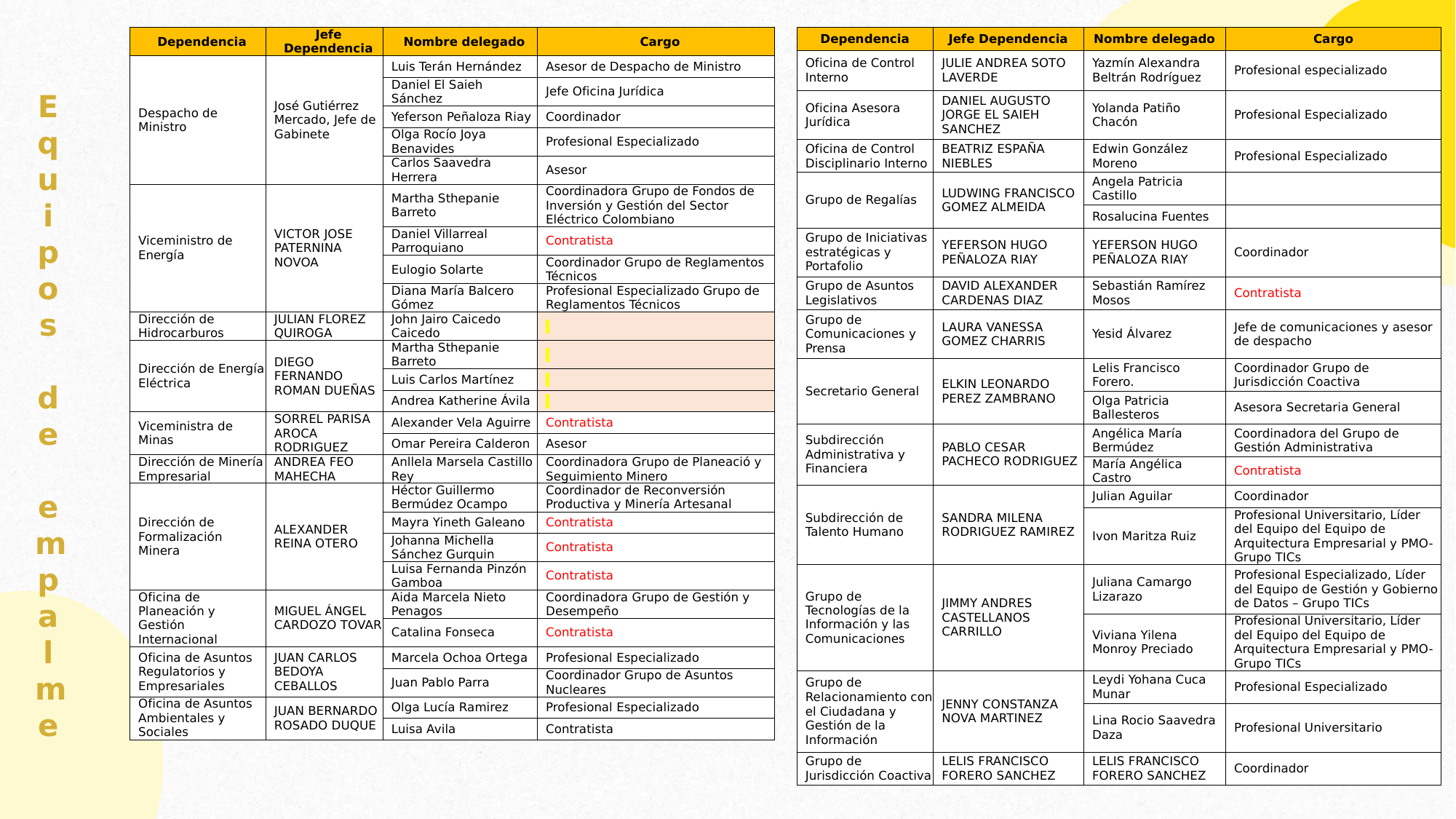

| Dependencia | Jefe Dependencia | Nombre delegado | Cargo |
| --- | --- | --- | --- |
| Despacho de Ministro | José Gutiérrez Mercado, Jefe de Gabinete | Luis Terán Hernández | Asesor de Despacho de Ministro |
|  |  | Daniel El Saieh Sánchez​ | Jefe Oficina Jurídica |
|  |  | Yeferson Peñaloza Riay​ | Coordinador |
|  |  | Olga Rocío Joya Benavides | Profesional Especializado |
|  |  | Carlos Saavedra Herrera | Asesor |
| Viceministro de Energía | VICTOR JOSE PATERNINA NOVOA | Martha Sthepanie Barreto | Coordinadora Grupo de Fondos de Inversión y Gestión del Sector Eléctrico Colombiano |
|  |  | Daniel Villarreal Parroquiano | Contratista |
|  |  | Eulogio Solarte | Coordinador Grupo de Reglamentos Técnicos |
|  |  | Diana María Balcero Gómez | Profesional Especializado Grupo de Reglamentos Técnicos |
| Dirección de Hidrocarburos | JULIAN FLOREZ QUIROGA | John Jairo Caicedo Caicedo |  |
| Dirección de Energía Eléctrica | DIEGO FERNANDO ROMAN DUEÑAS | Martha Sthepanie Barreto |  |
|  |  | Luis Carlos Martínez |  |
|  |  | Andrea Katherine Ávila |  |
| Viceministra de Minas | SORREL PARISA AROCA RODRIGUEZ | Alexander Vela Aguirre | Contratista |
|  |  | Omar Pereira Calderon | Asesor |
| Dirección de Minería Empresarial | ANDREA FEO MAHECHA | Anllela Marsela Castillo Rey | Coordinadora Grupo de Planeació y Seguimiento Minero |
| Dirección de Formalización Minera | ALEXANDER REINA OTERO | Héctor Guillermo Bermúdez Ocampo | Coordinador de Reconversión Productiva y Minería Artesanal |
|  |  | Mayra Yineth Galeano | Contratista |
|  |  | Johanna Michella Sánchez Gurquin | Contratista |
|  |  | Luisa Fernanda Pinzón Gamboa | Contratista |
| Oficina de Planeación y Gestión Internacional | MIGUEL ÁNGEL CARDOZO TOVAR | Aida Marcela Nieto Penagos | Coordinadora Grupo de Gestión y Desempeño |
|  |  | Catalina Fonseca | Contratista |
| Oficina de Asuntos Regulatorios y Empresariales | JUAN CARLOS BEDOYA CEBALLOS | Marcela Ochoa Ortega | Profesional Especializado |
|  |  | Juan Pablo Parra | Coordinador Grupo de Asuntos Nucleares |
| Oficina de Asuntos Ambientales y Sociales | JUAN BERNARDO ROSADO DUQUE | Olga Lucía Ramirez | Profesional Especializado |
|  |  | Luisa Avila | Contratista |
| Dependencia | Jefe Dependencia | Nombre delegado | Cargo |
| --- | --- | --- | --- |
| Oficina de Control Interno | JULIE ANDREA SOTO LAVERDE | Yazmín Alexandra Beltrán Rodríguez | Profesional especializado |
| Oficina Asesora Jurídica | DANIEL AUGUSTO JORGE EL SAIEH SANCHEZ | Yolanda Patiño Chacón | Profesional Especializado |
| Oficina de Control Disciplinario Interno | BEATRIZ ESPAÑA NIEBLES | Edwin González Moreno | Profesional Especializado |
| Grupo de Regalías | LUDWING FRANCISCO GOMEZ ALMEIDA | Angela Patricia Castillo |  |
|  |  | Rosalucina Fuentes |  |
| Grupo de Iniciativas estratégicas y Portafolio | YEFERSON HUGO PEÑALOZA RIAY | YEFERSON HUGO PEÑALOZA RIAY | Coordinador |
| Grupo de Asuntos Legislativos | DAVID ALEXANDER CARDENAS DIAZ | Sebastián Ramírez Mosos | Contratista |
| Grupo de Comunicaciones y Prensa | LAURA VANESSA GOMEZ CHARRIS | Yesid Álvarez | Jefe de comunicaciones y asesor de despacho |
| Secretario General | ELKIN LEONARDO PEREZ ZAMBRANO | Lelis Francisco Forero. | Coordinador Grupo de Jurisdicción Coactiva |
|  |  | Olga Patricia Ballesteros | Asesora Secretaria General |
| Subdirección Administrativa y Financiera | PABLO CESAR PACHECO RODRIGUEZ | Angélica María Bermúdez | Coordinadora del Grupo de Gestión Administrativa |
|  |  | María Angélica Castro | Contratista |
| Subdirección de Talento Humano | SANDRA MILENA RODRIGUEZ RAMIREZ | Julian Aguilar | Coordinador |
|  |  | Ivon Maritza Ruiz | Profesional Universitario, Líder del Equipo del Equipo de Arquitectura Empresarial y PMO- Grupo TICs |
| Grupo de Tecnologías de la Información y las Comunicaciones | JIMMY ANDRES CASTELLANOS CARRILLO | Juliana Camargo Lizarazo | Profesional Especializado, Líder del Equipo de Gestión y Gobierno de Datos – Grupo TICs |
|  |  | Viviana Yilena Monroy Preciado | Profesional Universitario, Líder del Equipo del Equipo de Arquitectura Empresarial y PMO- Grupo TICs |
| Grupo de Relacionamiento con el Ciudadana y Gestión de la Información | JENNY CONSTANZA NOVA MARTINEZ | Leydi Yohana Cuca Munar | Profesional Especializado |
|  |  | Lina Rocio Saavedra Daza | Profesional Universitario |
| Grupo de Jurisdicción Coactiva | LELIS FRANCISCO FORERO SANCHEZ | LELIS FRANCISCO FORERO SANCHEZ | Coordinador |
Equipos

de

empalme